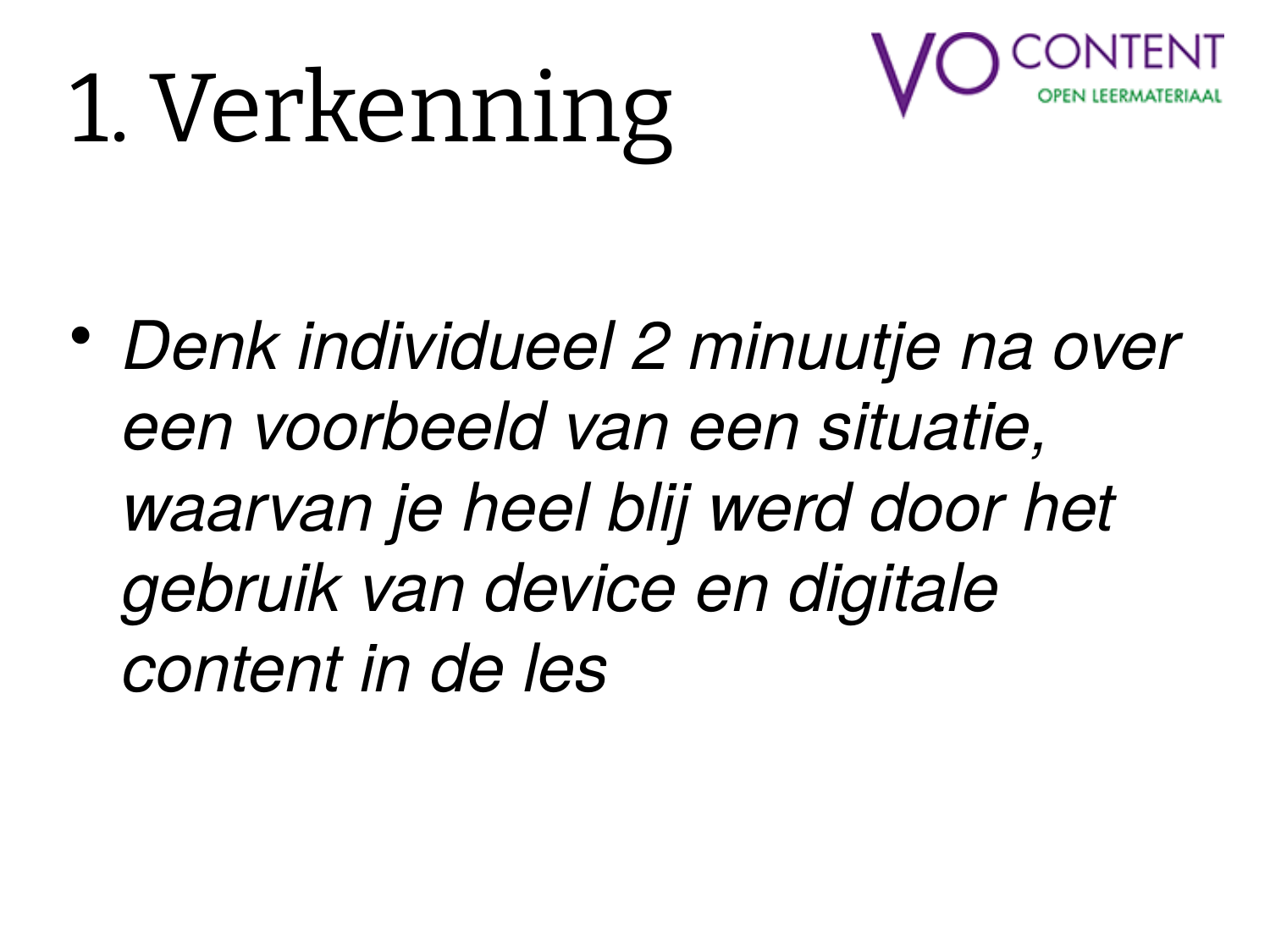

# 1. Verkenning

Denk individueel 2 minuutje na over een voorbeeld van een situatie, waarvan je heel blij werd door het gebruik van device en digitale content in de les